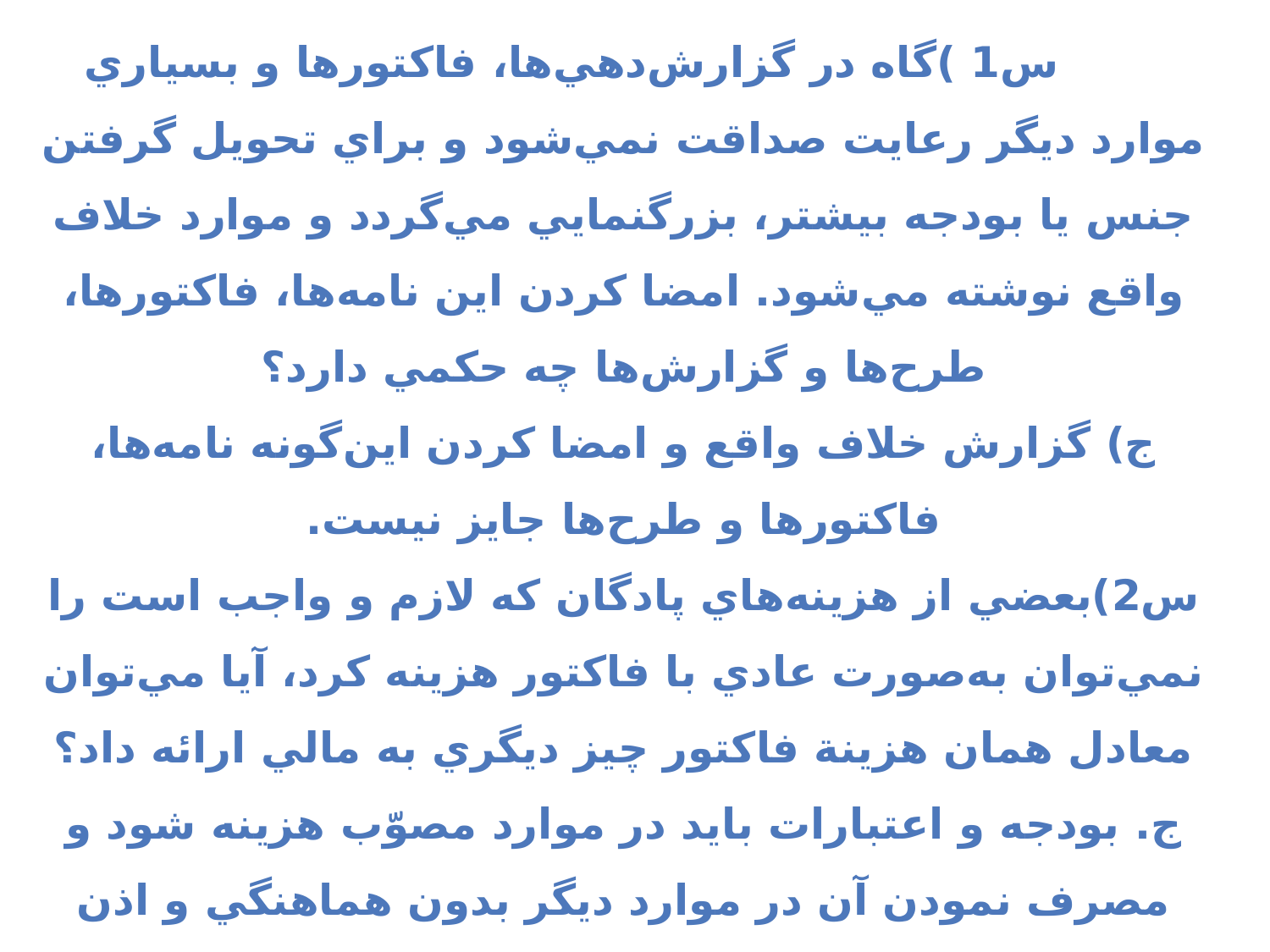

6- پرهیزازفاکتورسازیها                                                                                                                                     س1 )گاه در گزارش‌دهي‌ها، فاكتورها و بسياري موارد ديگر رعايت صداقت نمي‌شود و براي تحويل گرفتن جنس يا بودجه بيشتر، بزرگنمايي مي‌گردد و موارد خلاف واقع نوشته مي‌شود. امضا كردن اين نامه‌ها، فاكتورها، طرح‌ها و گزارش‌ها چه حكمي دارد؟
ج) گزارش خلاف واقع و امضا كردن اين‌گونه نامه‌ها، فاكتور‌ها و طرح‌ها جايز نيست.
س2)بعضي از هزينه‌هاي پادگان كه لازم و واجب است را نمي‌توان به‌صورت عادي با فاكتور هزينه كرد، آيا مي‌توان معادل همان هزينة فاكتور چيز ديگري به مالي ارائه داد؟
ج. بودجه و اعتبارات بايد در موارد مصوّب هزينه شود و مصرف نمودن آن در موارد ديگر بدون هماهنگي و اذن قانوني جايز نيست و ارائه فاكتور خلاف واقع جايز نيست.